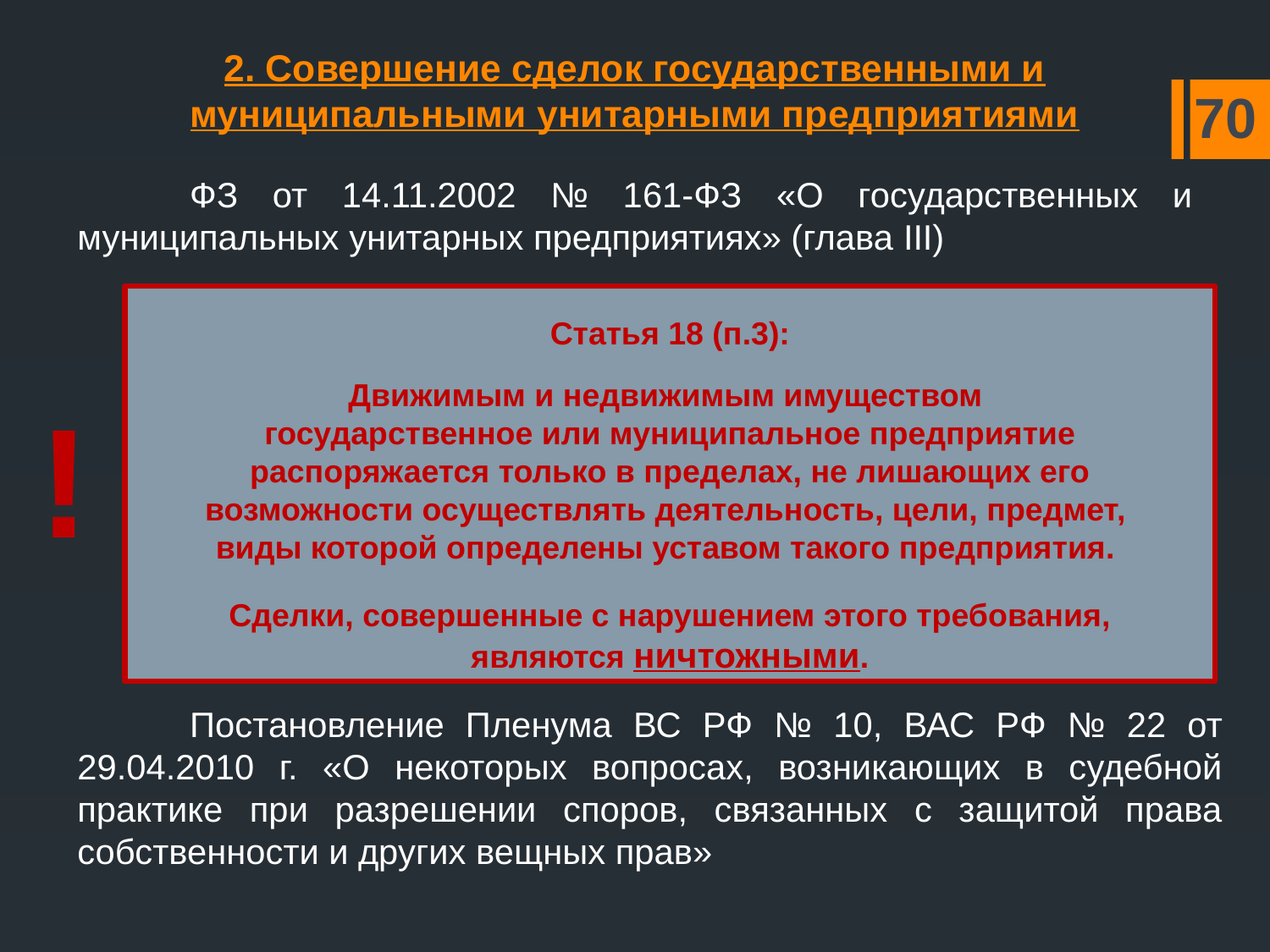

# 2. Совершение сделок государственными и муниципальными унитарными предприятиями
70
ФЗ от 14.11.2002 № 161-ФЗ «О государственных и муниципальных унитарных предприятиях» (глава III)

Статья 18 (п.3):

Движимым и недвижимым имуществом
государственное или муниципальное предприятие
распоряжается только в пределах, не лишающих его
возможности осуществлять деятельность, цели, предмет,
виды которой определены уставом такого предприятия.

Сделки, совершенные с нарушением этого требования,
являются ничтожными.
!
Постановление Пленума ВС РФ № 10, ВАС РФ № 22 от 29.04.2010 г. «О некоторых вопросах, возникающих в судебной практике при разрешении споров, связанных с защитой права собственности и других вещных прав»